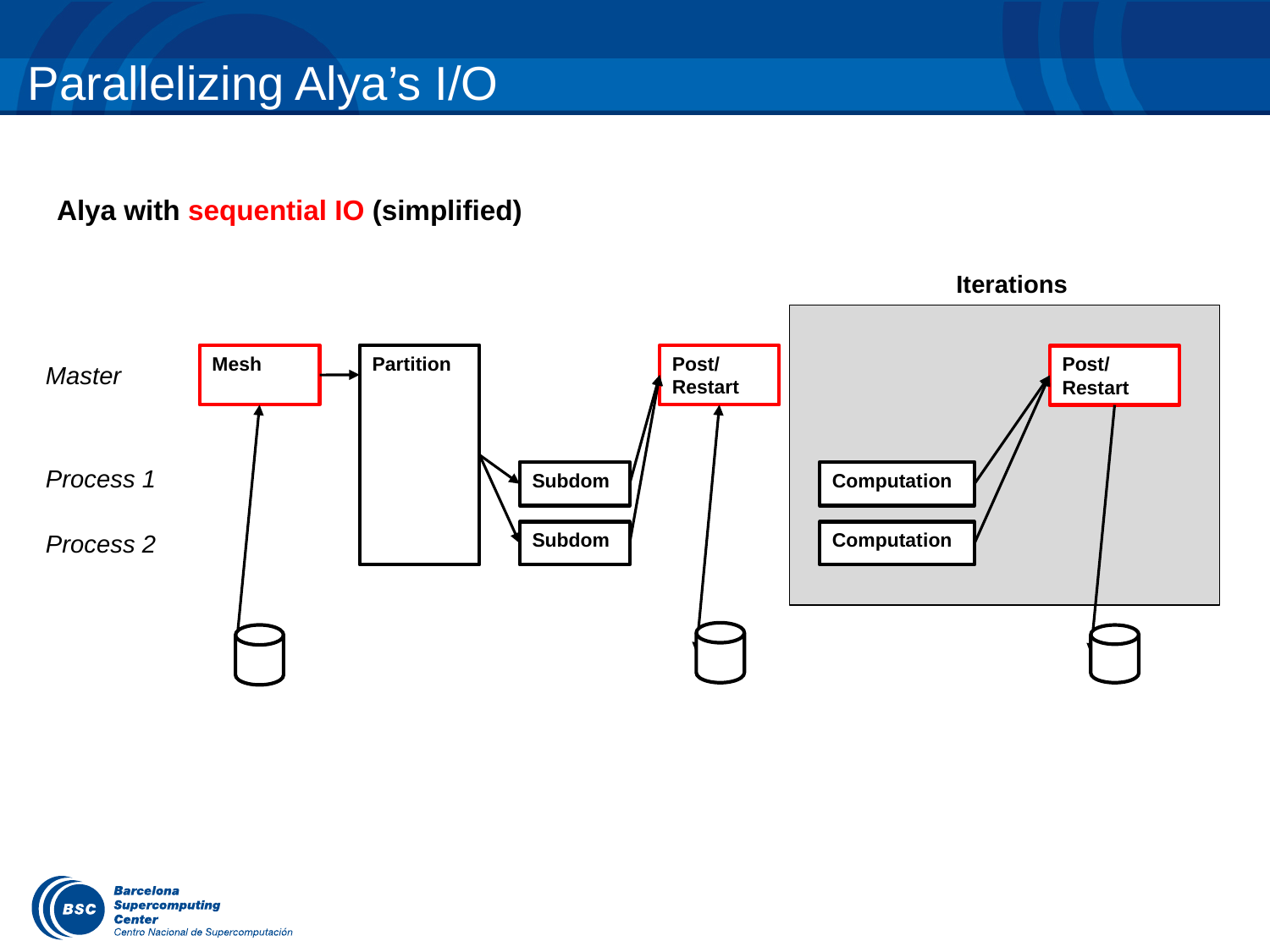

# Parallelizing Alya’s I/O
Alya with sequential IO (simplified)
Iterations

Mesh
Partition
Post/
Restart
Post/
Restart
Master
Process 1
Subdom
Computation
Subdom
Computation
Process 2